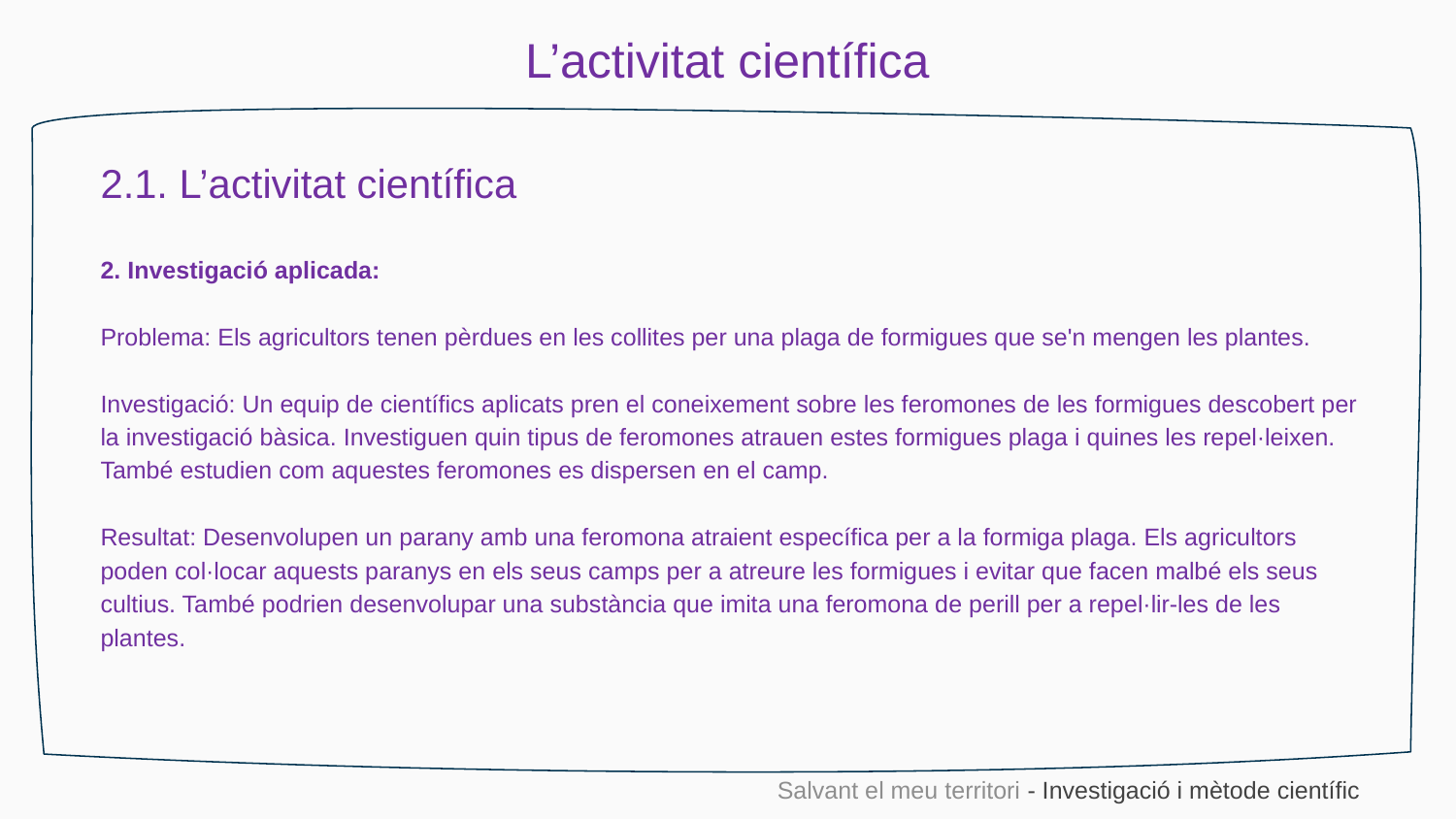

L’activitat científica

2.1. L’activitat científica

2. Investigació aplicada:

Problema: Els agricultors tenen pèrdues en les collites per una plaga de formigues que se'n mengen les plantes.

Investigació: Un equip de científics aplicats pren el coneixement sobre les feromones de les formigues descobert per la investigació bàsica. Investiguen quin tipus de feromones atrauen estes formigues plaga i quines les repel·leixen. També estudien com aquestes feromones es dispersen en el camp.

Resultat: Desenvolupen un parany amb una feromona atraient específica per a la formiga plaga. Els agricultors poden col·locar aquests paranys en els seus camps per a atreure les formigues i evitar que facen malbé els seus cultius. També podrien desenvolupar una substància que imita una feromona de perill per a repel·lir-les de les plantes.
Salvant el meu territori - Investigació i mètode científic